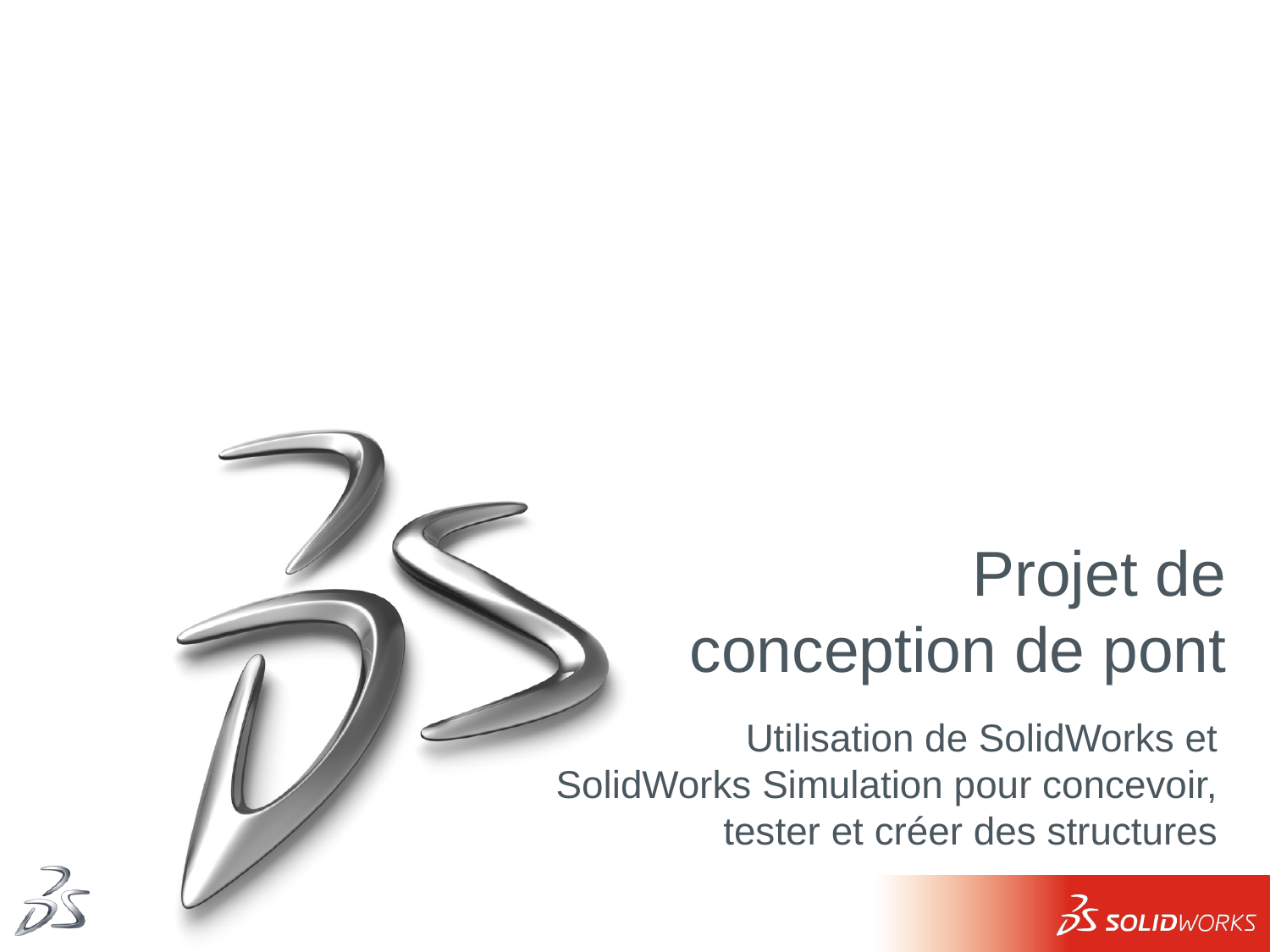

# Projet de conception de pont
Utilisation de SolidWorks et SolidWorks Simulation pour concevoir, tester et créer des structures